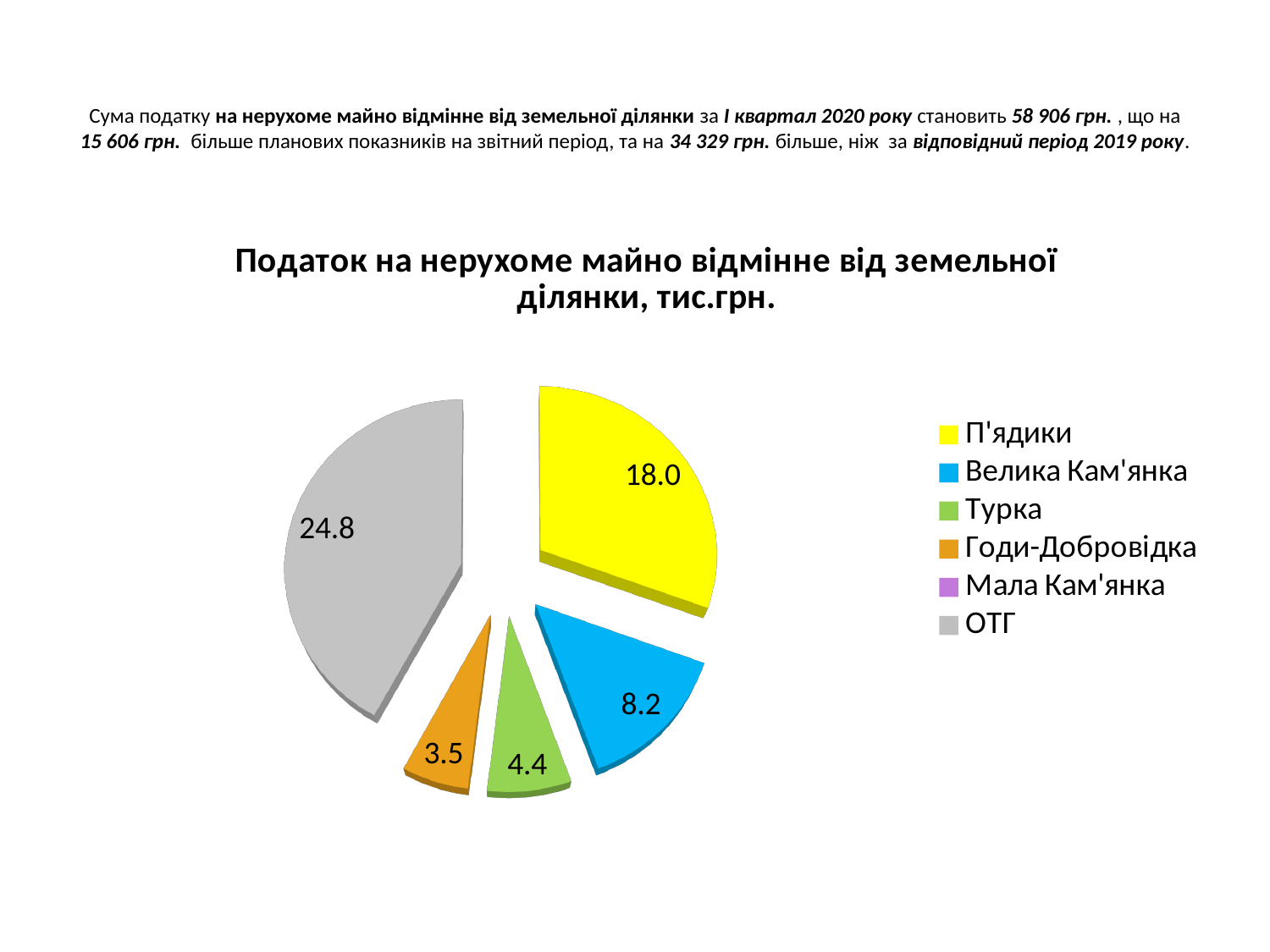

# Сума податку на нерухоме майно відмінне від земельної ділянки за І квартал 2020 року становить 58 906 грн. , що на 15 606 грн.  більше планових показників на звітний період, та на 34 329 грн. більше, ніж  за відповідний період 2019 року.

[unsupported chart]